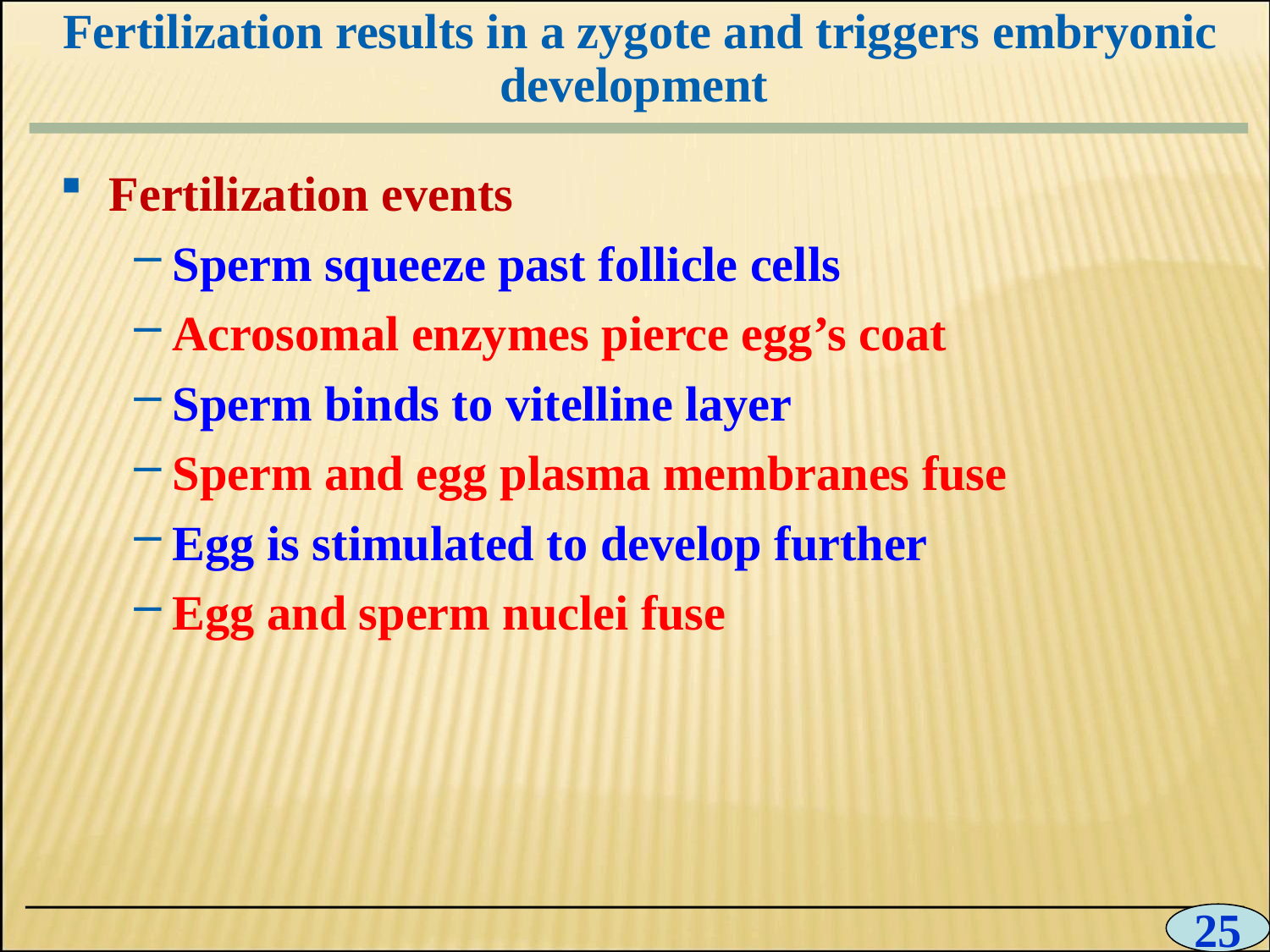

# Fertilization results in a zygote and triggers embryonic development
0

Fertilization events
Sperm squeeze past follicle cells
Acrosomal enzymes pierce egg’s coat
Sperm binds to vitelline layer
Sperm and egg plasma membranes fuse
Egg is stimulated to develop further
Egg and sperm nuclei fuse
25